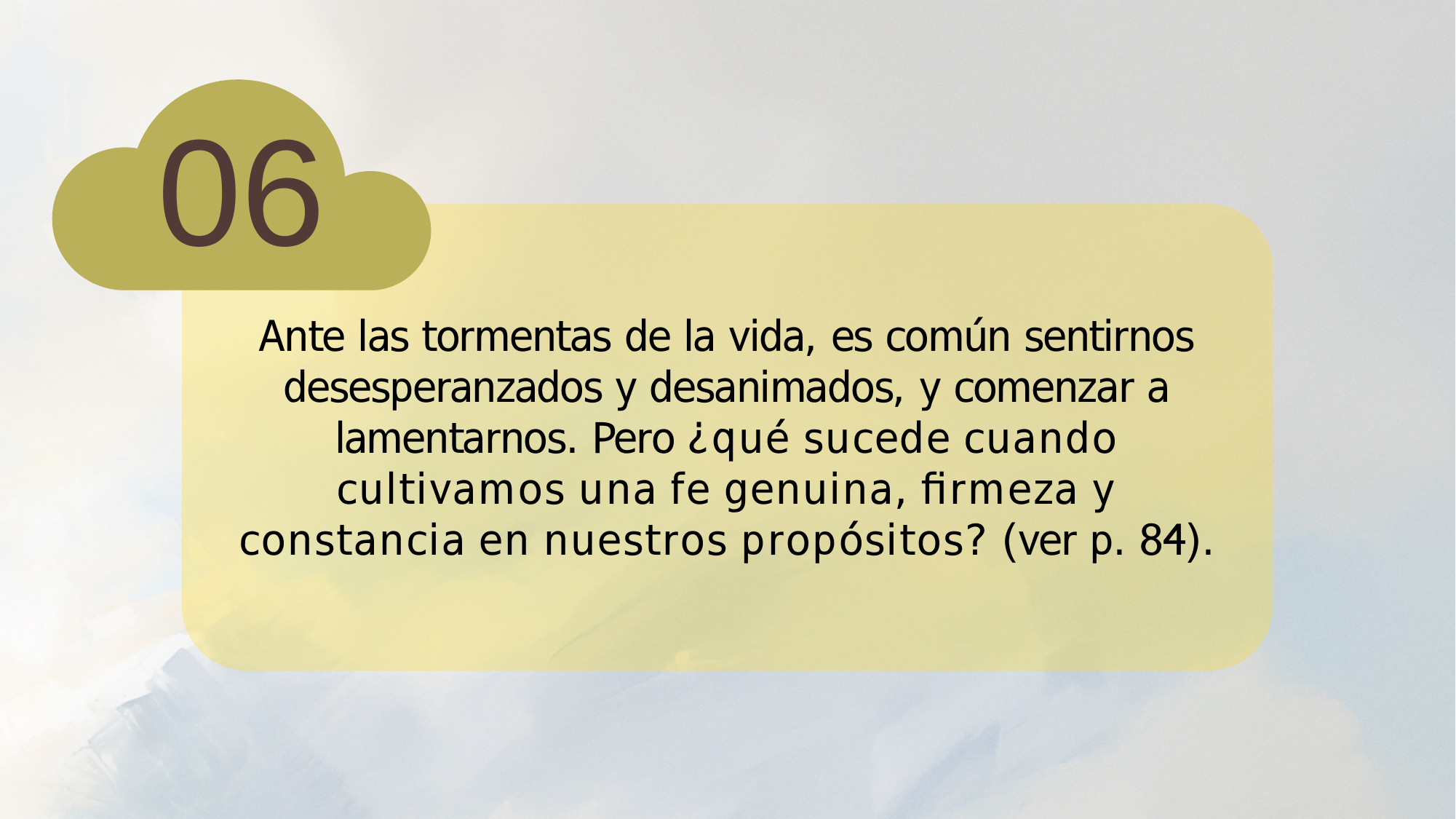

06

Ante las tormentas de la vida, es común sentirnos desesperanzados y desanimados, y comenzar a lamentarnos. Pero ¿qué sucede cuando cultivamos una fe genuina, firmeza y constancia en nuestros propósitos? (ver p. 84).